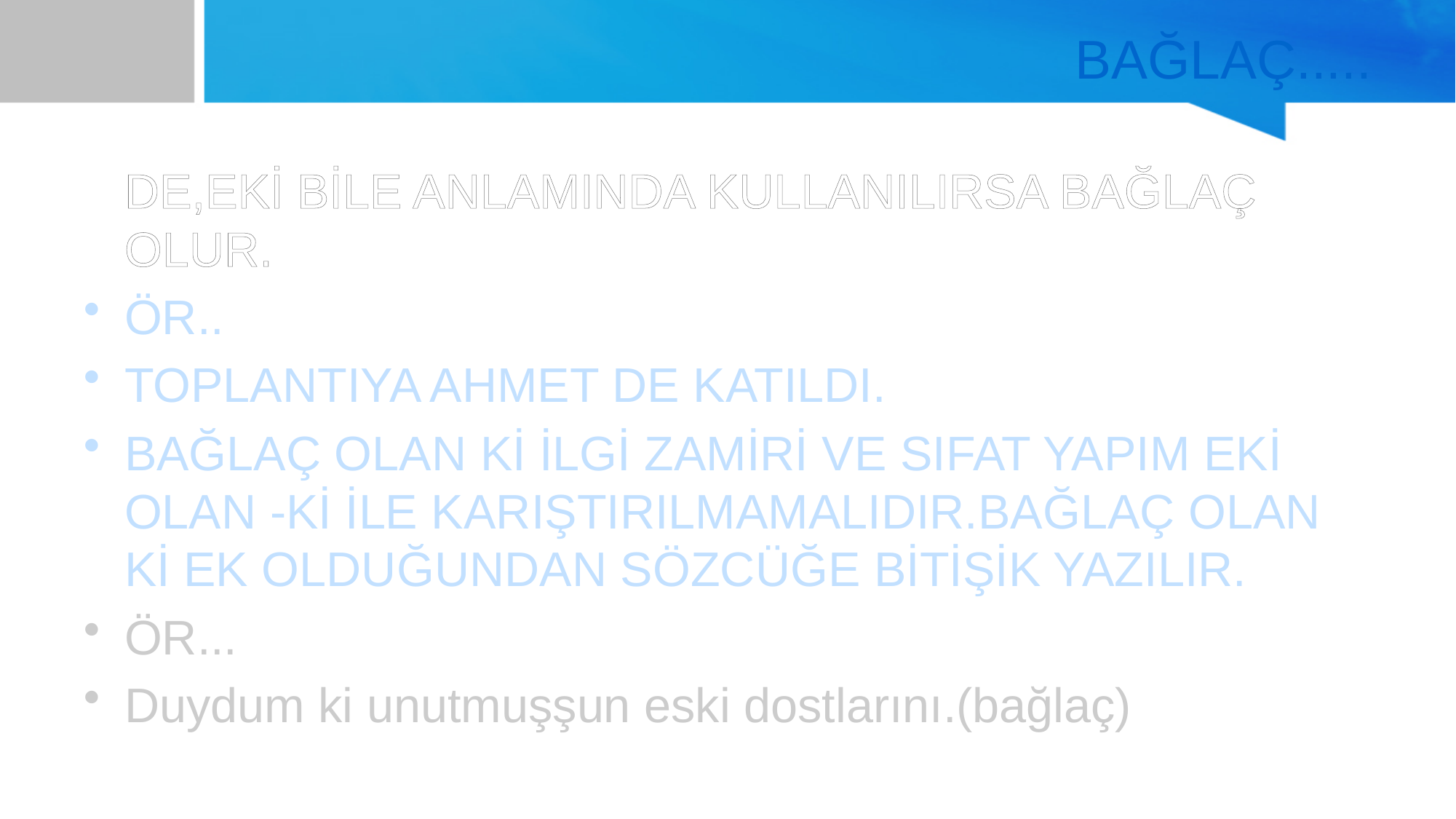

# BAĞLAÇ.....
DE,EKİ BİLE ANLAMINDA KULLANILIRSA BAĞLAÇ OLUR.
ÖR..
TOPLANTIYA AHMET DE KATILDI.
BAĞLAÇ OLAN Kİ İLGİ ZAMİRİ VE SIFAT YAPIM EKİ OLAN -Kİ İLE KARIŞTIRILMAMALIDIR.BAĞLAÇ OLAN Kİ EK OLDUĞUNDAN SÖZCÜĞE BİTİŞİK YAZILIR.
ÖR...
Duydum ki unutmuşşun eski dostlarını.(bağlaç)